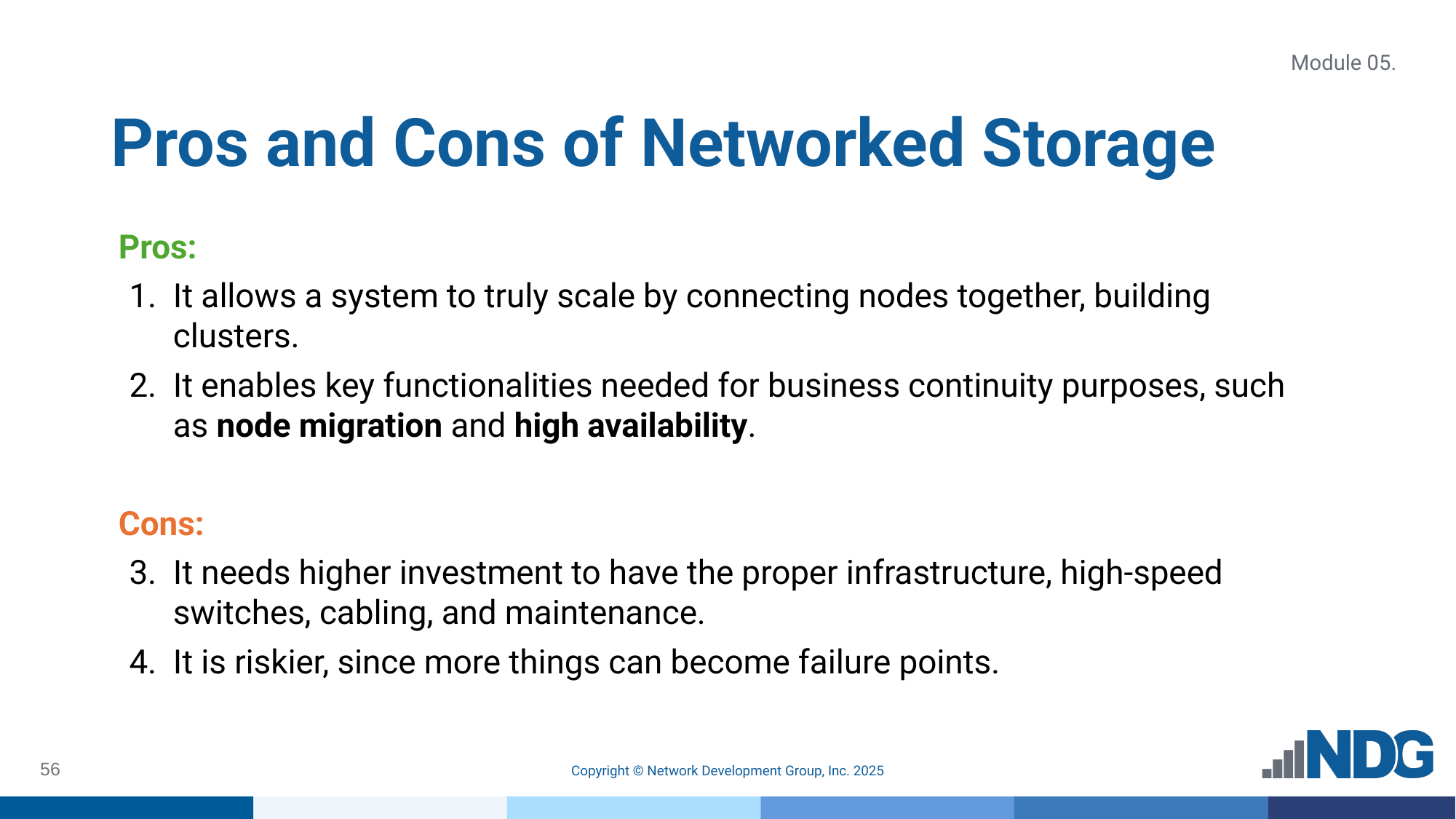

Module 05.
# Pros and Cons of Networked Storage
Pros:
It allows a system to truly scale by connecting nodes together, building clusters.
It enables key functionalities needed for business continuity purposes, such as node migration and high availability.

Cons:
It needs higher investment to have the proper infrastructure, high-speed switches, cabling, and maintenance.
It is riskier, since more things can become failure points.